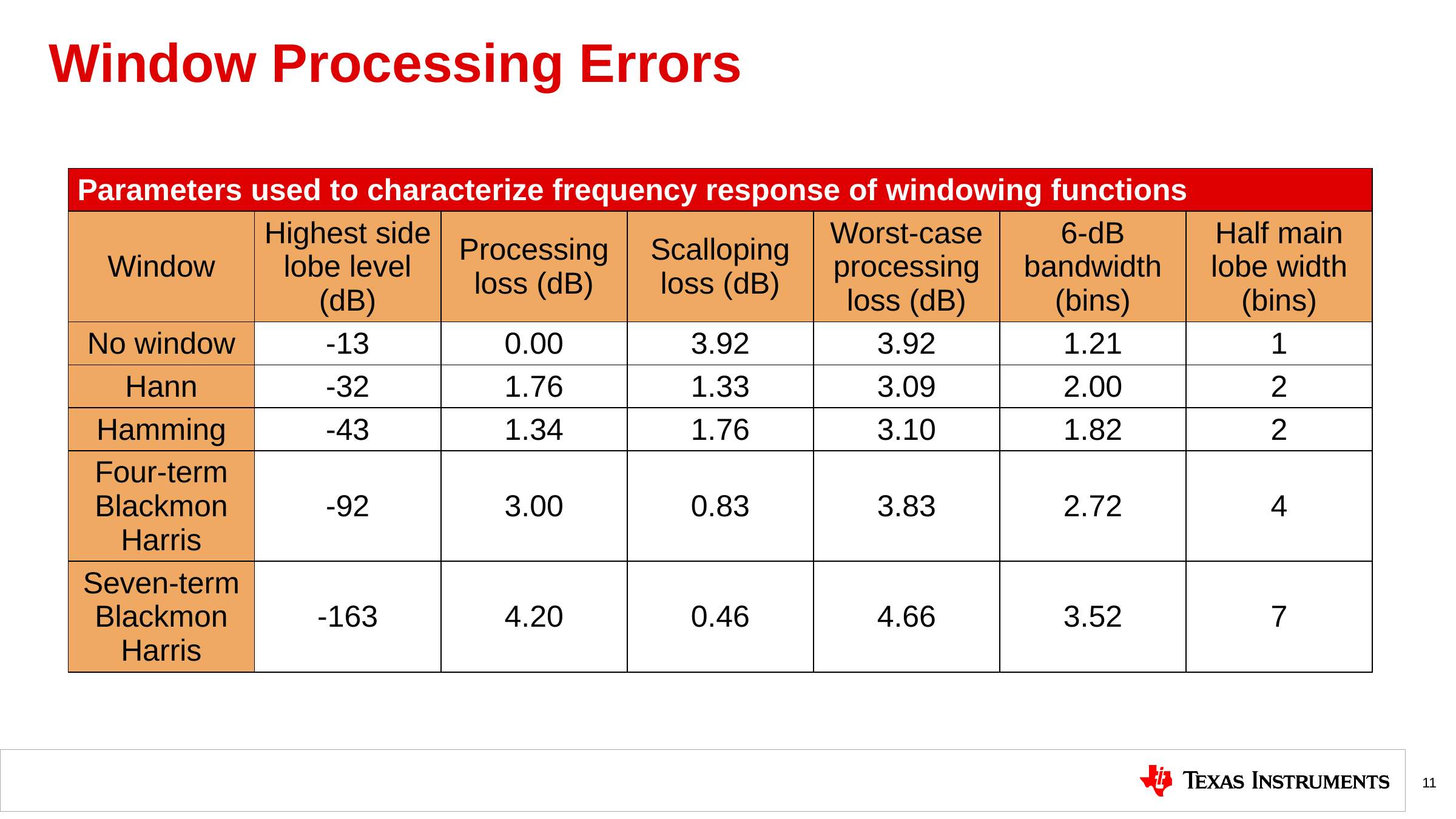

# Window Processing Errors
| Parameters used to characterize frequency response of windowing functions |  |  |  |  |  |  |
| --- | --- | --- | --- | --- | --- | --- |
| Window | Highest side lobe level (dB) | Processing loss (dB) | Scalloping loss (dB) | Worst-case processing loss (dB) | 6-dB bandwidth (bins) | Half main lobe width (bins) |
| No window | -13 | 0.00 | 3.92 | 3.92 | 1.21 | 1 |
| Hann | -32 | 1.76 | 1.33 | 3.09 | 2.00 | 2 |
| Hamming | -43 | 1.34 | 1.76 | 3.10 | 1.82 | 2 |
| Four-term Blackmon Harris | -92 | 3.00 | 0.83 | 3.83 | 2.72 | 4 |
| Seven-term Blackmon Harris | -163 | 4.20 | 0.46 | 4.66 | 3.52 | 7 |
11